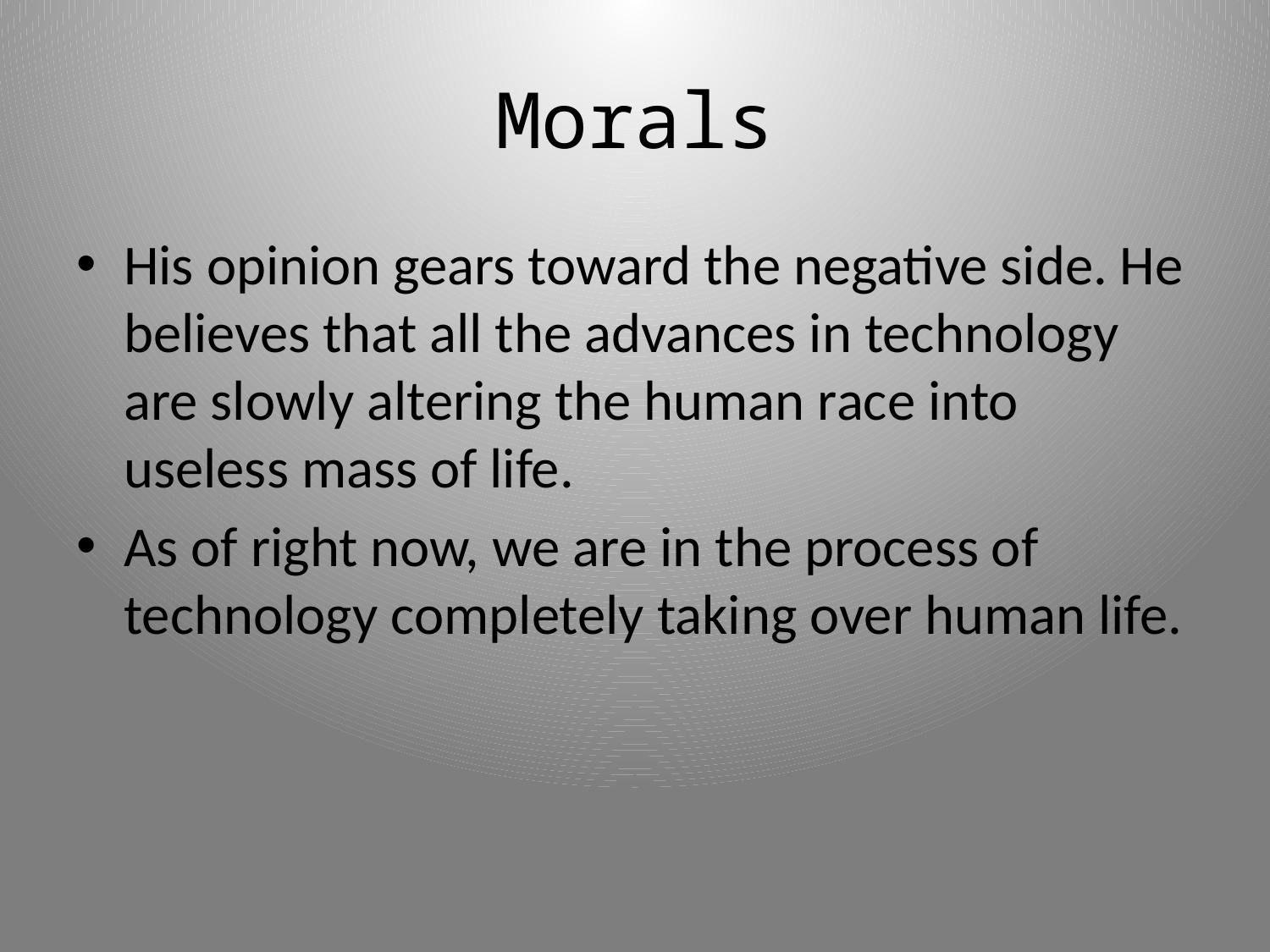

# Morals
His opinion gears toward the negative side. He believes that all the advances in technology are slowly altering the human race into useless mass of life.
As of right now, we are in the process of technology completely taking over human life.